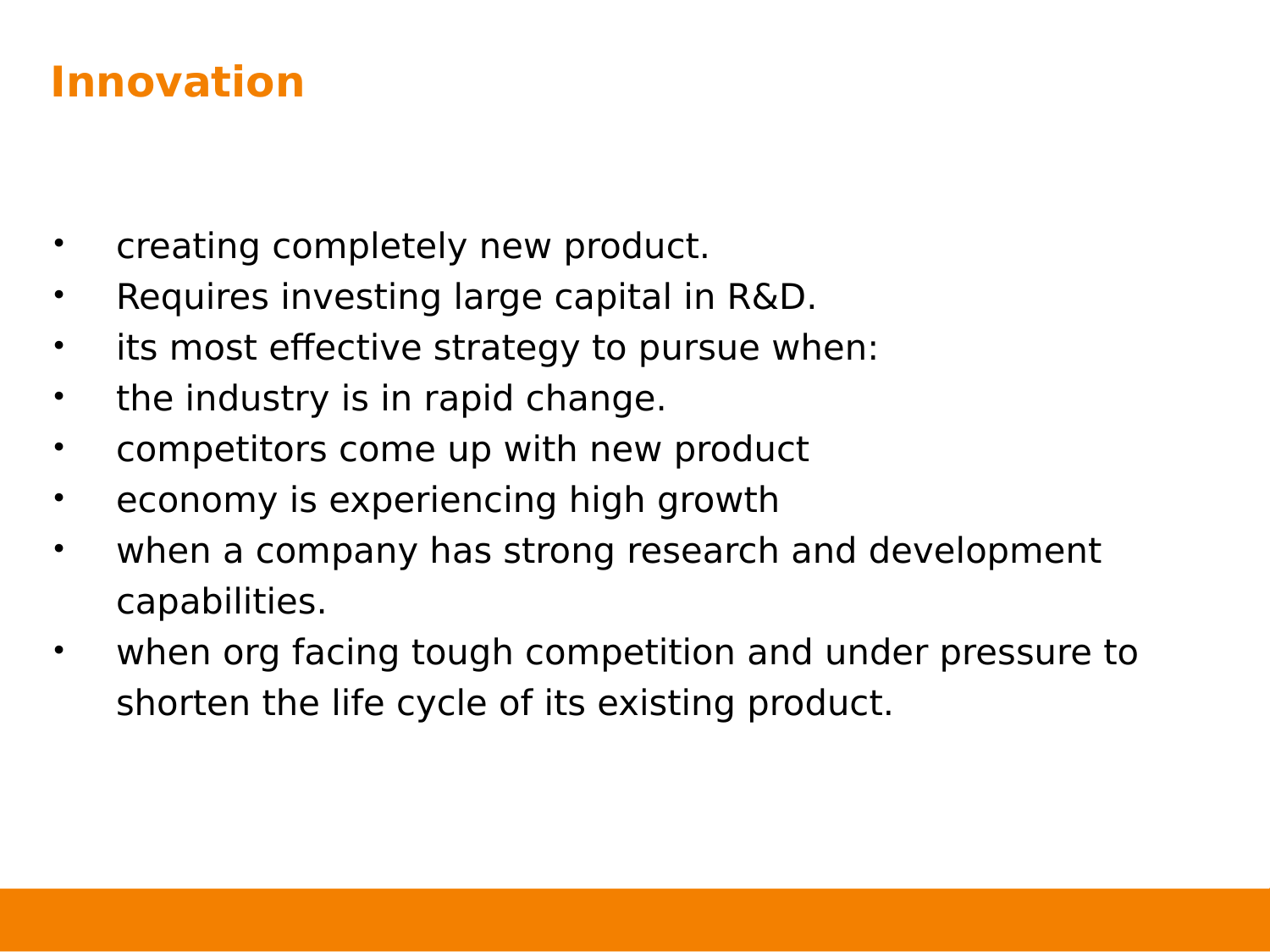

# Innovation
creating completely new product.
Requires investing large capital in R&D.
its most effective strategy to pursue when:
the industry is in rapid change.
competitors come up with new product
economy is experiencing high growth
when a company has strong research and development capabilities.
when org facing tough competition and under pressure to shorten the life cycle of its existing product.